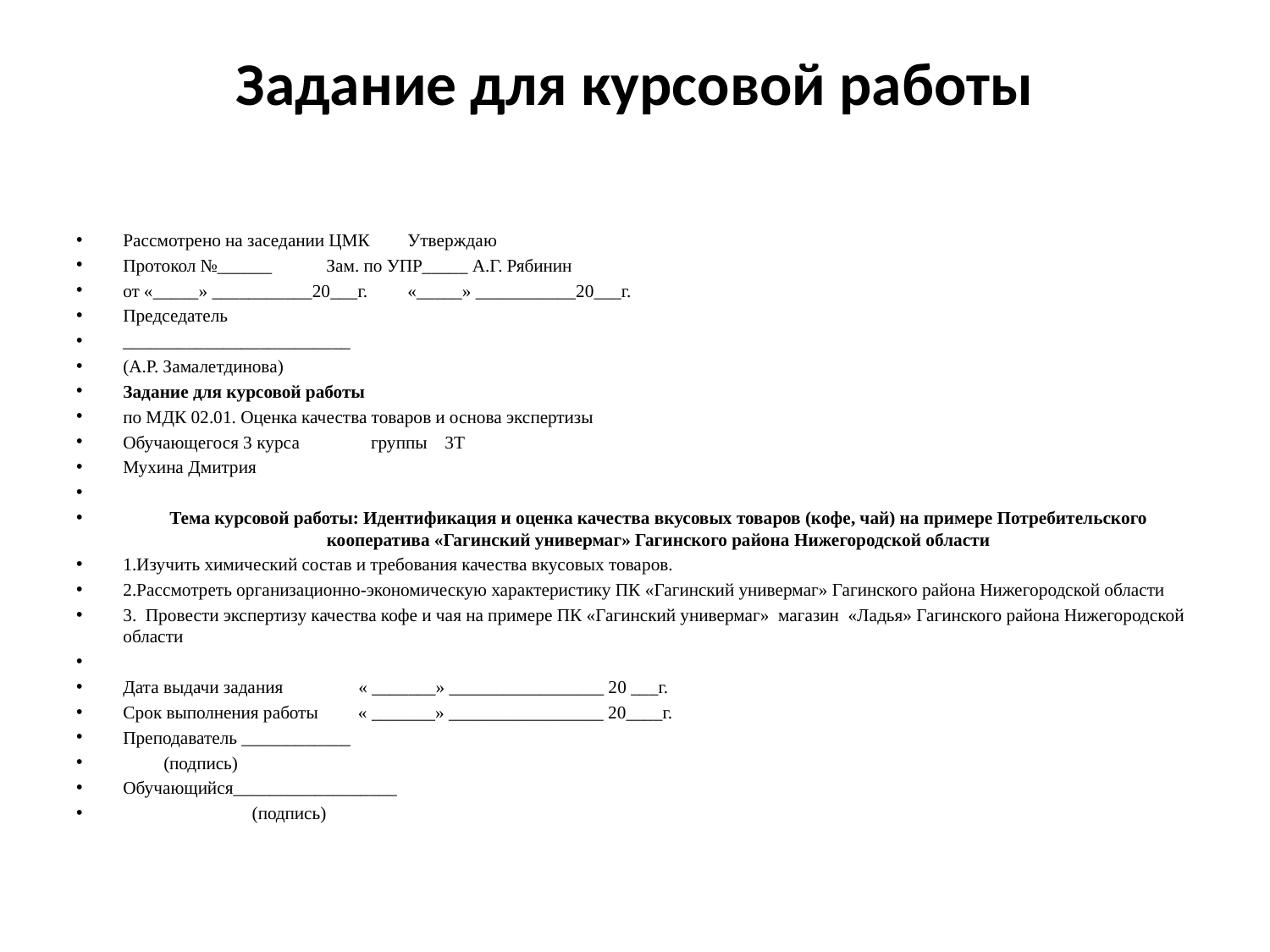

# Задание для курсовой работы
Рассмотрено на заседании ЦМК			Утверждаю
Протокол №______       					Зам. по УПР_____ А.Г. Рябинин
от «_____» ___________20___г.  			«_____» ___________20___г.
Председатель
_________________________
(А.Р. Замалетдинова)
Задание для курсовой работы
по МДК 02.01. Оценка качества товаров и основа экспертизы
Обучающегося 3 курса                группы    3Т
Мухина Дмитрия

Тема курсовой работы: Идентификация и оценка качества вкусовых товаров (кофе, чай) на примере Потребительского кооператива «Гагинский универмаг» Гагинского района Нижегородской области
1.Изучить химический состав и требования качества вкусовых товаров.
2.Рассмотреть организационно-экономическую характеристику ПК «Гагинский универмаг» Гагинского района Нижегородской области
3.  Провести экспертизу качества кофе и чая на примере ПК «Гагинский универмаг»  магазин  «Ладья» Гагинского района Нижегородской области

Дата выдачи задания                 « _______» _________________ 20 ___г.
Срок выполнения работы         « _______» _________________ 20____г.
Преподаватель ____________
		(подпись)
Обучающийся__________________
                             (подпись)